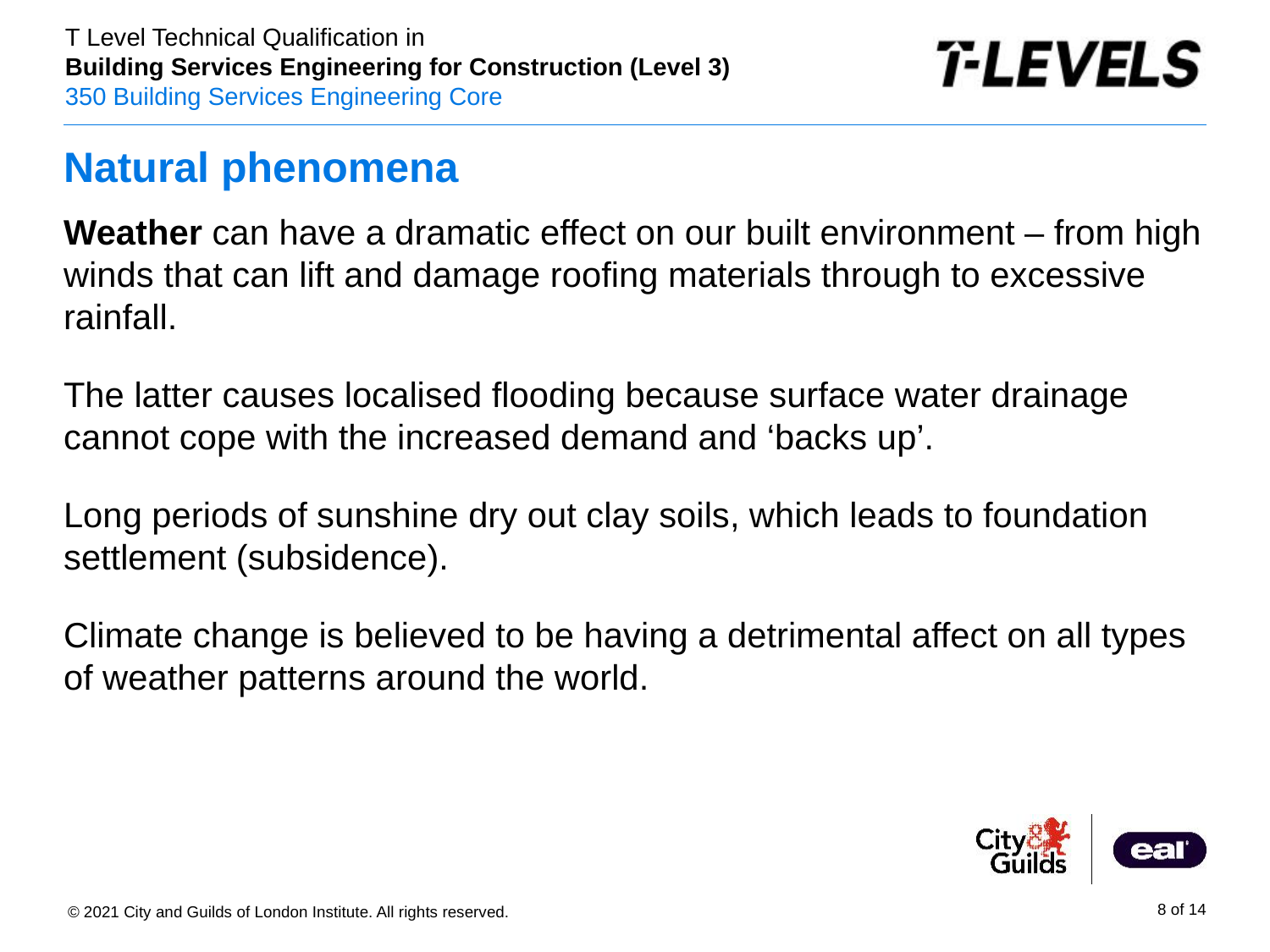

# Natural phenomena
Weather can have a dramatic effect on our built environment – from high winds that can lift and damage roofing materials through to excessive rainfall.
The latter causes localised flooding because surface water drainage cannot cope with the increased demand and ‘backs up’.
Long periods of sunshine dry out clay soils, which leads to foundation settlement (subsidence).
Climate change is believed to be having a detrimental affect on all types of weather patterns around the world.